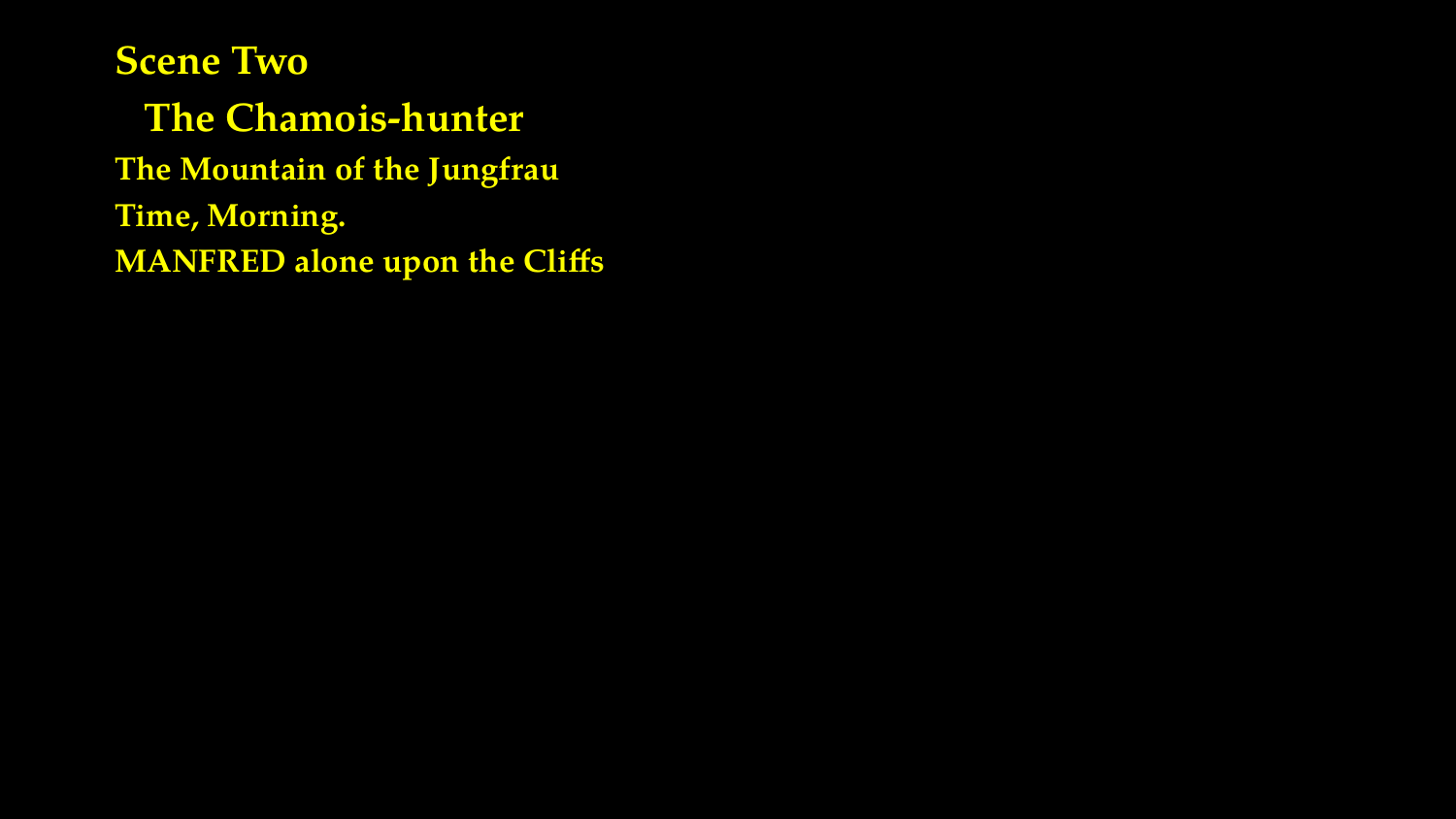

# Scene Two The Chamois-hunter The Mountain of the Jungfrau Time, Morning. MANFRED alone upon the Cliffs